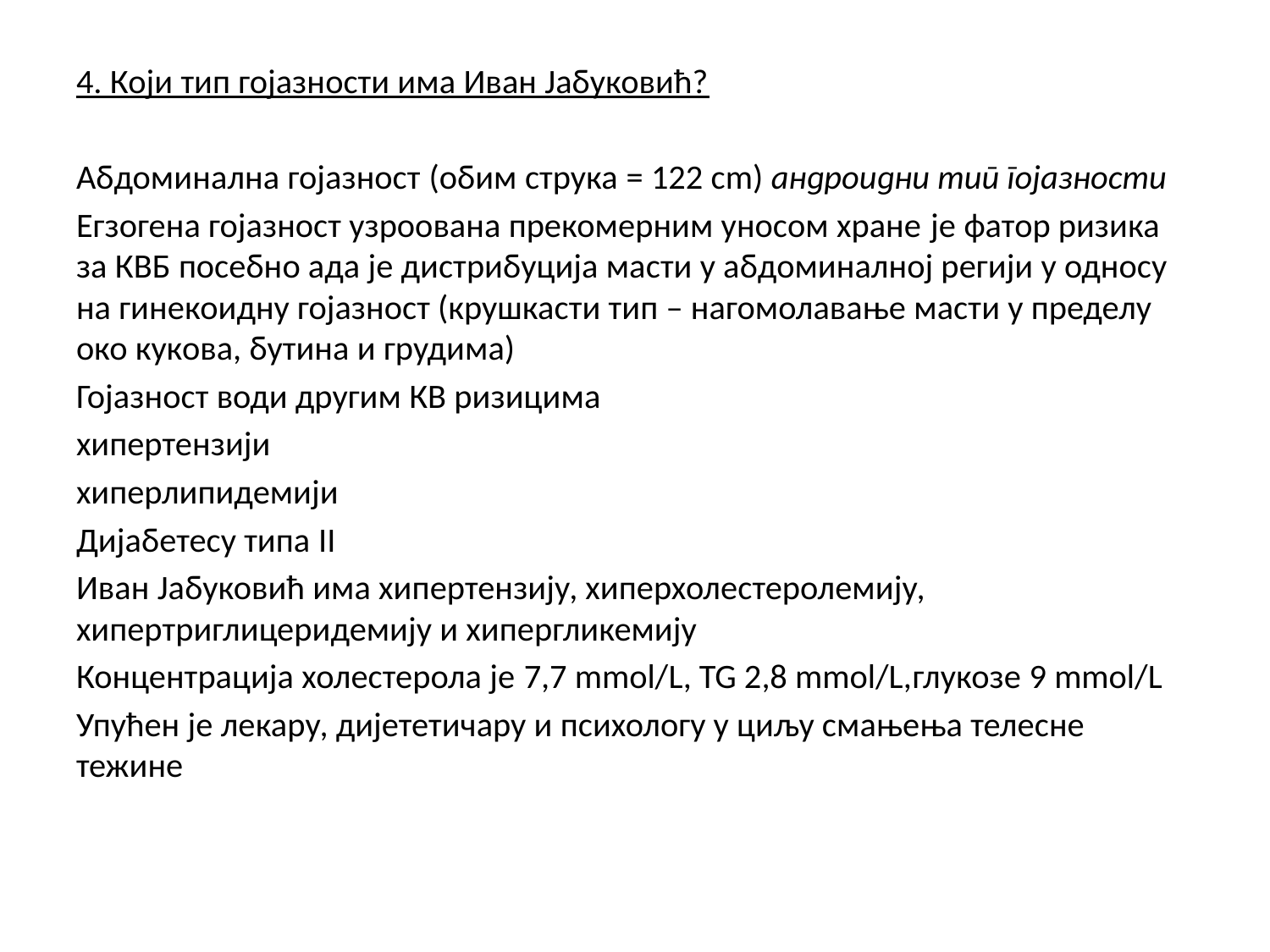

4. Који тип гојазности има Иван Јабуковић?

Абдоминална гојазност (обим струка = 122 cm) андроидни тип гојазности
Егзогена гојазност узроована прекомерним уносом хране je фатор ризика за КВБ посебно ада је дистрибуција масти у абдоминалној регији у односу на гинекоидну гојазност (крушкасти тип – нагомолавање масти у пределу око кукова, бутина и грудима)
Гојазност води другим КВ ризицима
хипертензији
хиперлипидемији
Дијабетесу типа II
Иван Јабуковић има хипертензију, хиперхолестеролемију, хипертриглицеридемију и хипергликемију
Концентрација холестерола је 7,7 mmol/L, TG 2,8 mmol/L,глукозе 9 mmol/L
Упућен је лекару, дијететичару и психологу у циљу смањења телесне тежине